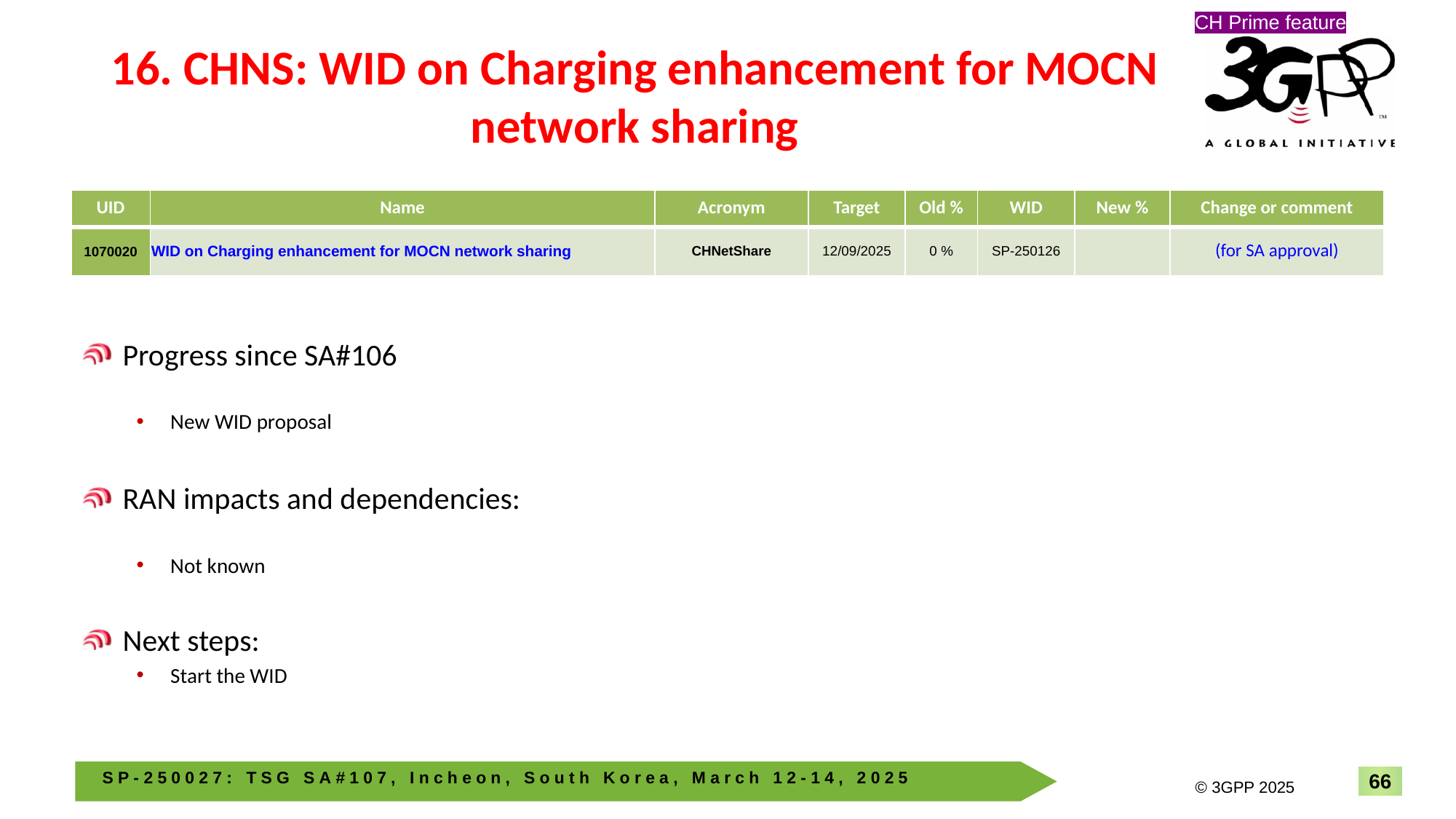

CH Prime feature
# 16. CHNS: WID on Charging enhancement for MOCN network sharing
| UID | Name | Acronym | Target | Old % | WID | New % | Change or comment |
| --- | --- | --- | --- | --- | --- | --- | --- |
| 1070020 | WID on Charging enhancement for MOCN network sharing | CHNetShare | 12/09/2025 | 0 % | SP-250126 |  | (for SA approval) |
Progress since SA#106

New WID proposal

RAN impacts and dependencies:

Not known

Next steps:
Start the WID